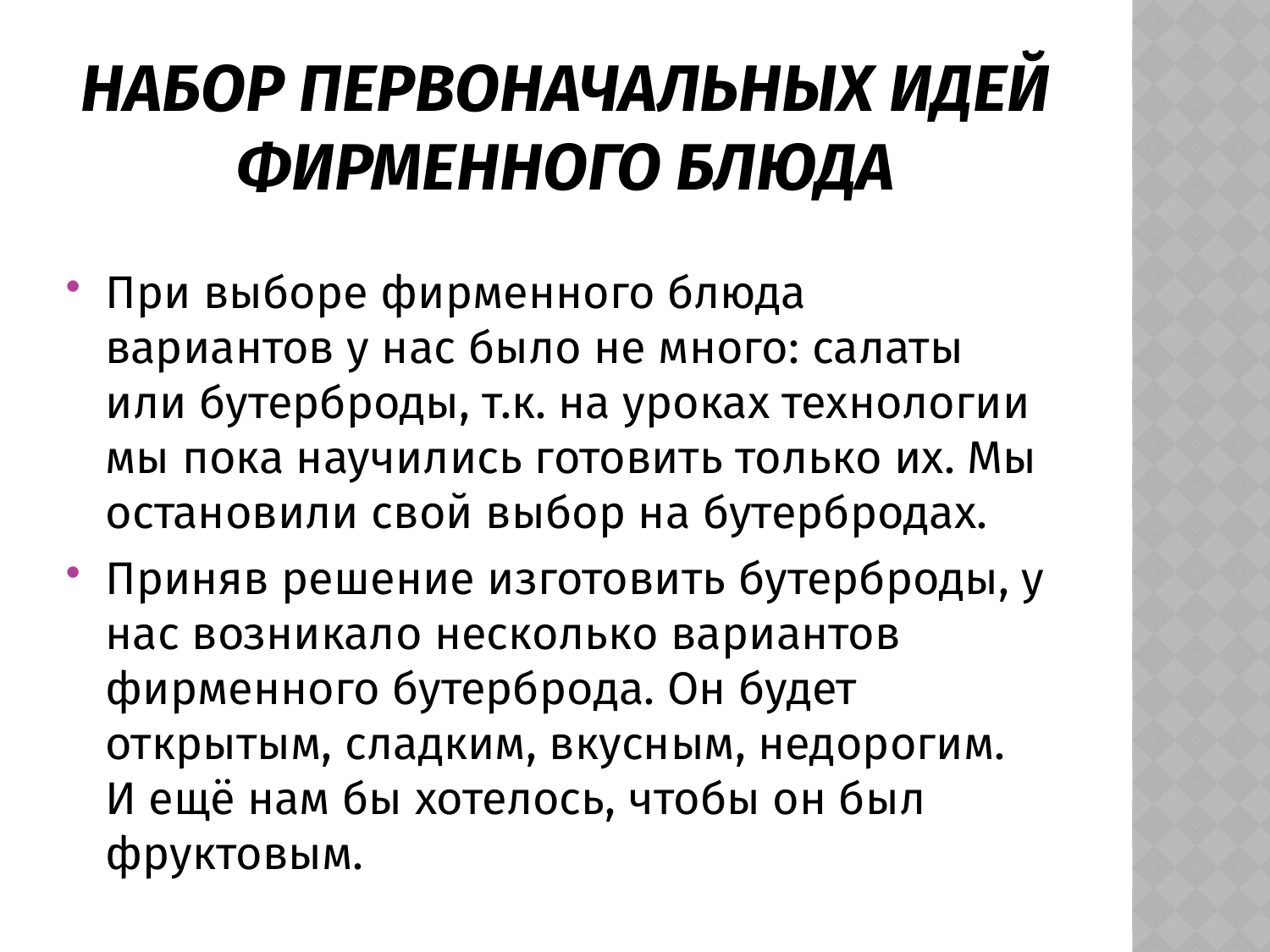

# Набор первоначальных идей фирменного блюда
При выборе фирменного блюда вариантов у нас было не много: салаты или бутерброды, т.к. на уроках технологии мы пока научились готовить только их. Мы остановили свой выбор на бутербродах.
Приняв решение изготовить бутерброды, у нас возникало несколько вариантов фирменного бутерброда. Он будет открытым, сладким, вкусным, недорогим. И ещё нам бы хотелось, чтобы он был фруктовым.